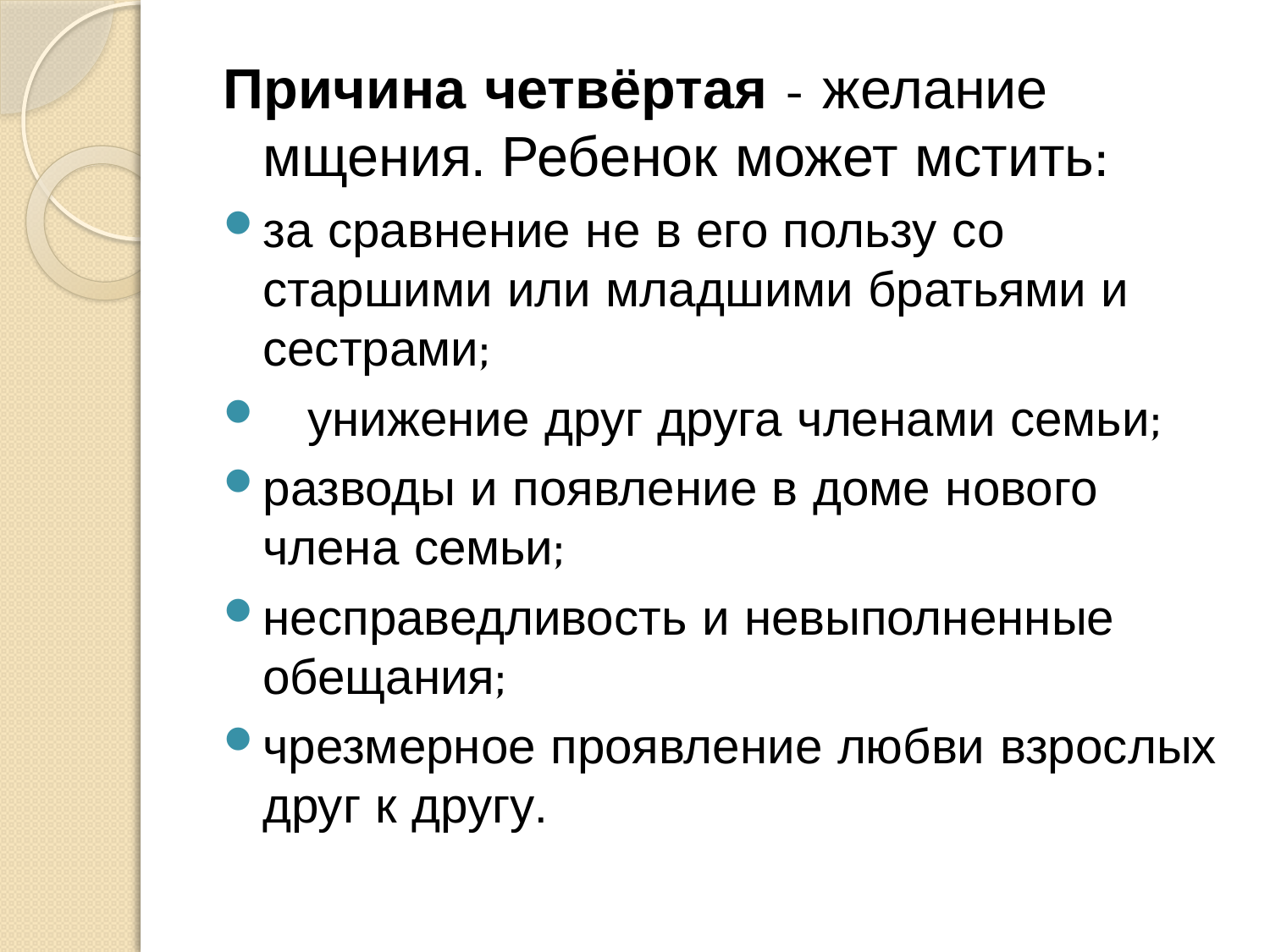

#
Причина четвёртая - желание мщения. Ребенок может мстить:
за сравнение не в его пользу со старшими или младшими брать­ями и сестрами;
   унижение друг друга членами семьи;
разводы и появление в доме нового члена семьи;
несправедливость и невыполненные обещания;
чрезмерное проявление любви взрослых друг к другу.